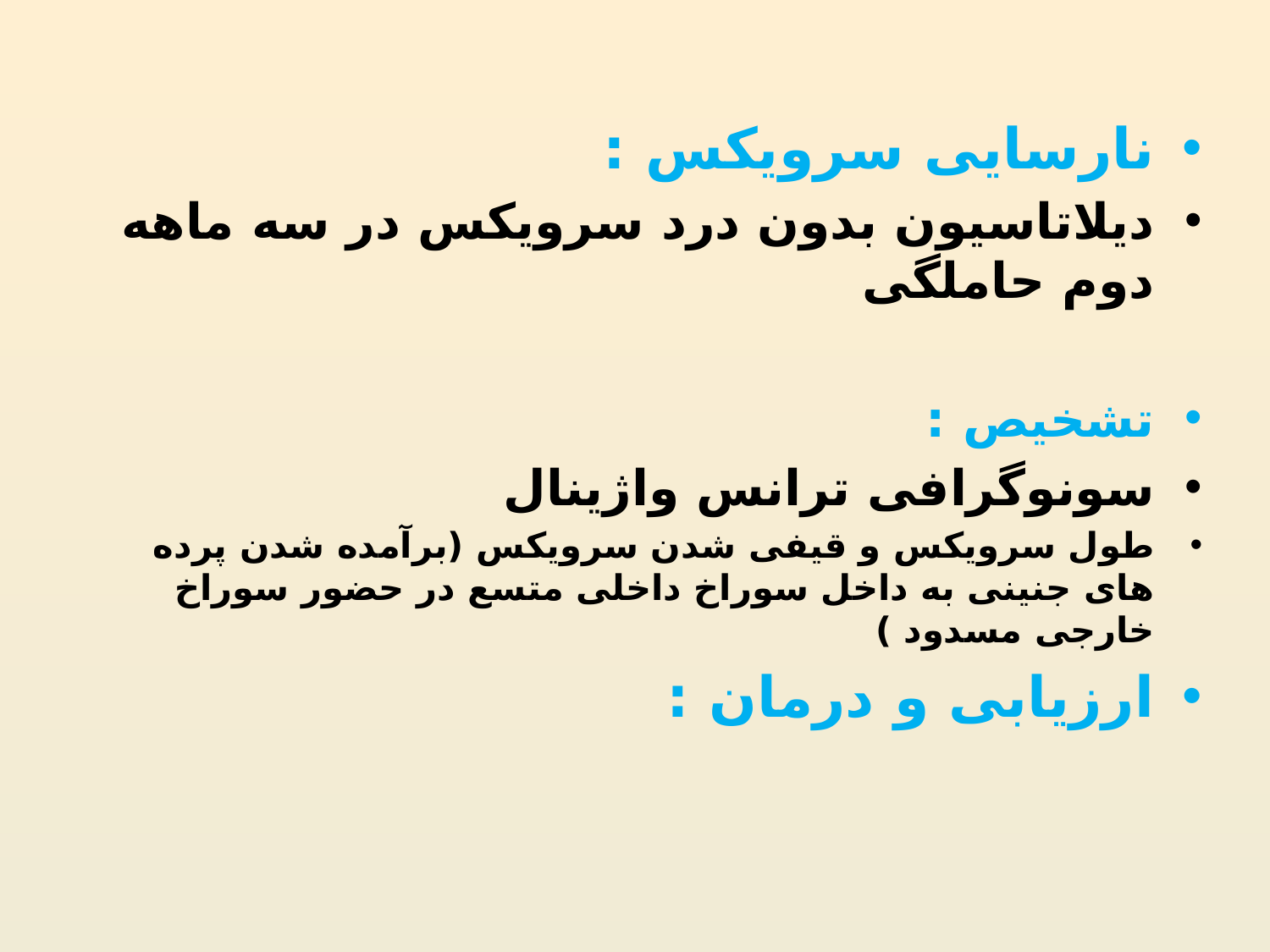

نارسایی سرویکس :
دیلاتاسیون بدون درد سرویکس در سه ماهه دوم حاملگی

تشخیص :
سونوگرافی ترانس واژینال
طول سرویکس و قیفی شدن سرویکس (برآمده شدن پرده های جنینی به داخل سوراخ داخلی متسع در حضور سوراخ خارجی مسدود )
ارزیابی و درمان :